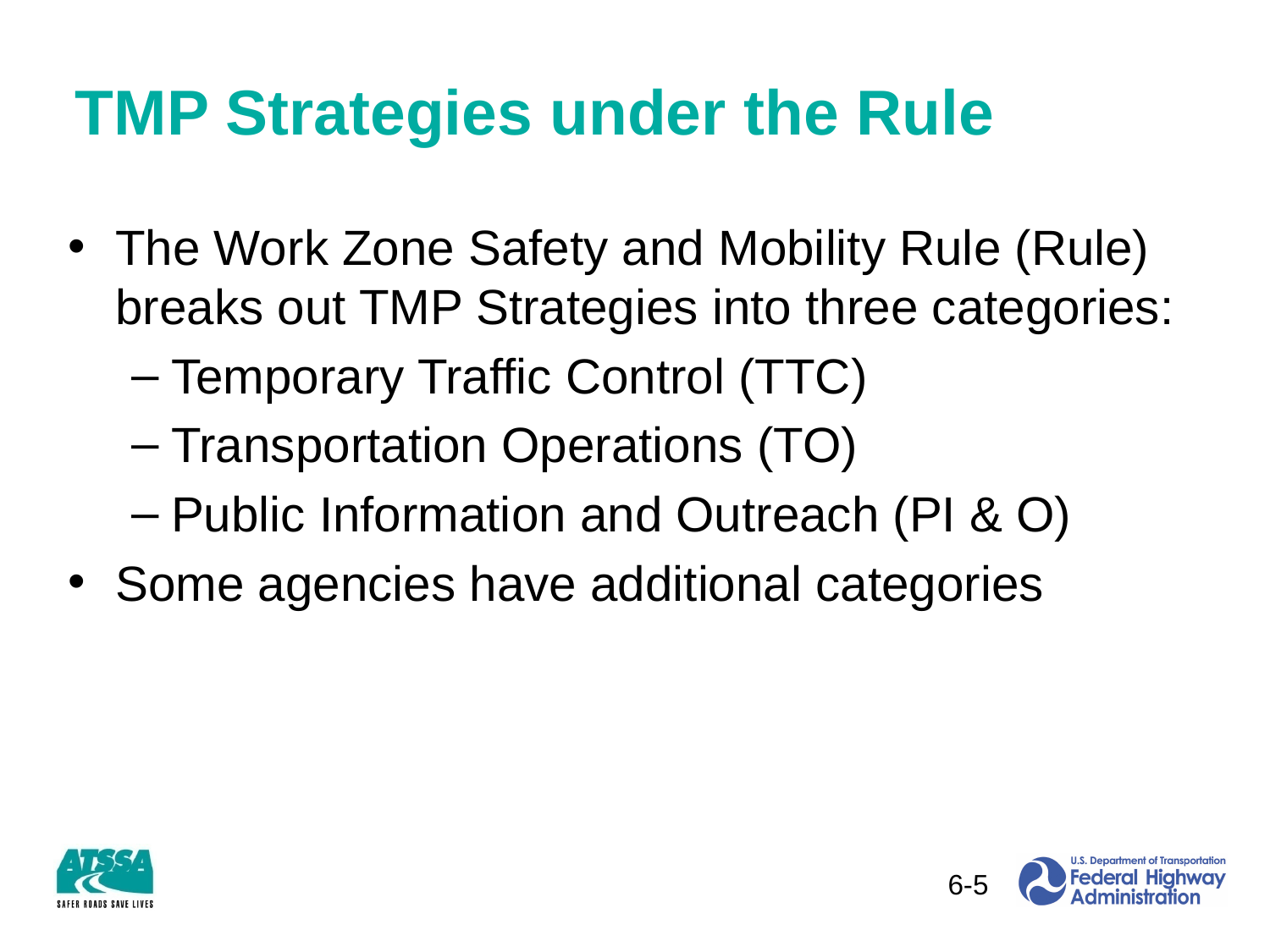

# TMP Strategies under the Rule
The Work Zone Safety and Mobility Rule (Rule) breaks out TMP Strategies into three categories:
Temporary Traffic Control (TTC)
Transportation Operations (TO)
Public Information and Outreach (PI & O)
Some agencies have additional categories